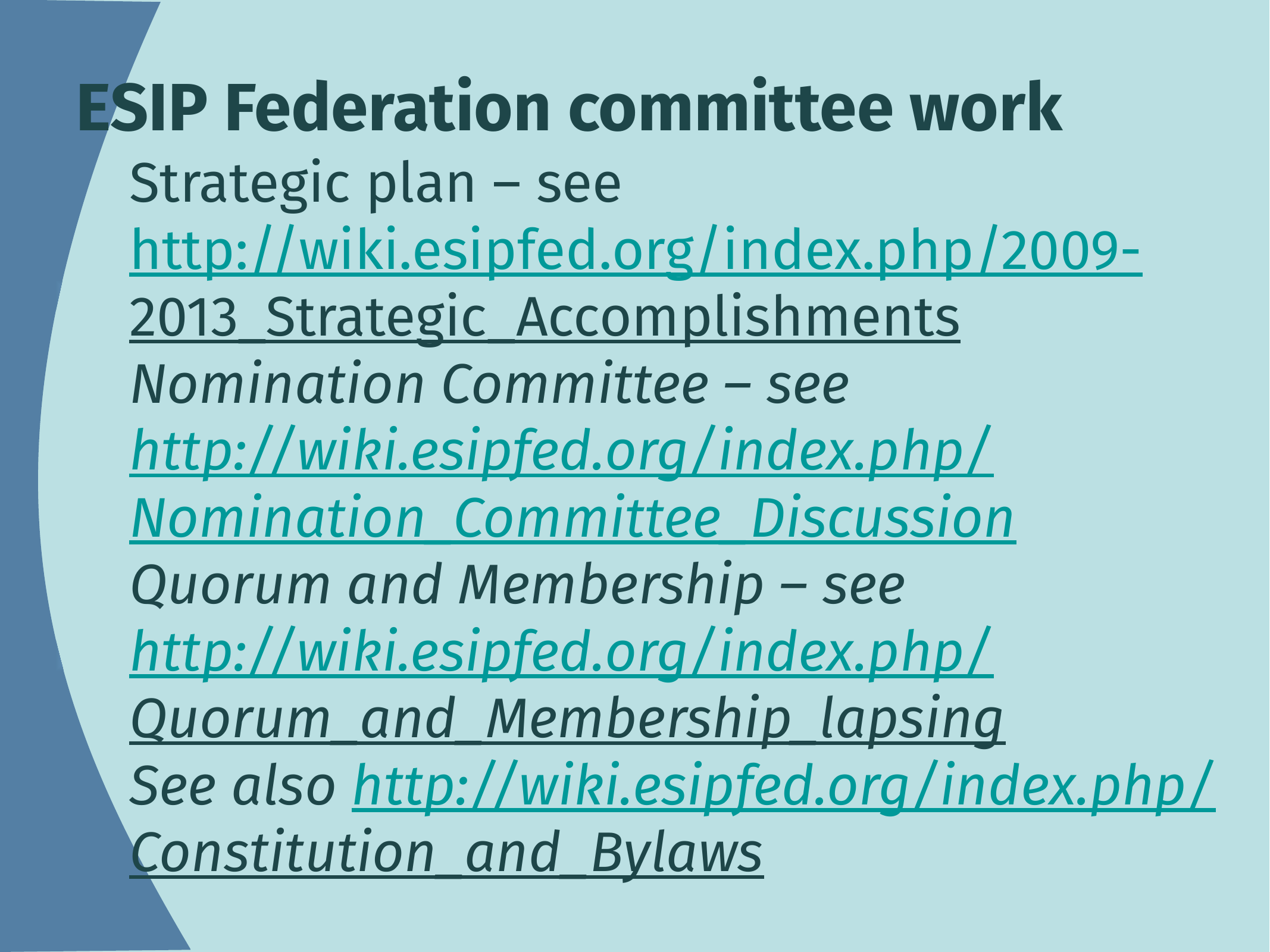

# ESIP Federation committee work
Strategic plan – see http://wiki.esipfed.org/index.php/2009-2013_Strategic_Accomplishments
Nomination Committee – see
http://wiki.esipfed.org/index.php/Nomination_Committee_Discussion
Quorum and Membership – see http://wiki.esipfed.org/index.php/Quorum_and_Membership_lapsing
See also http://wiki.esipfed.org/index.php/Constitution_and_Bylaws